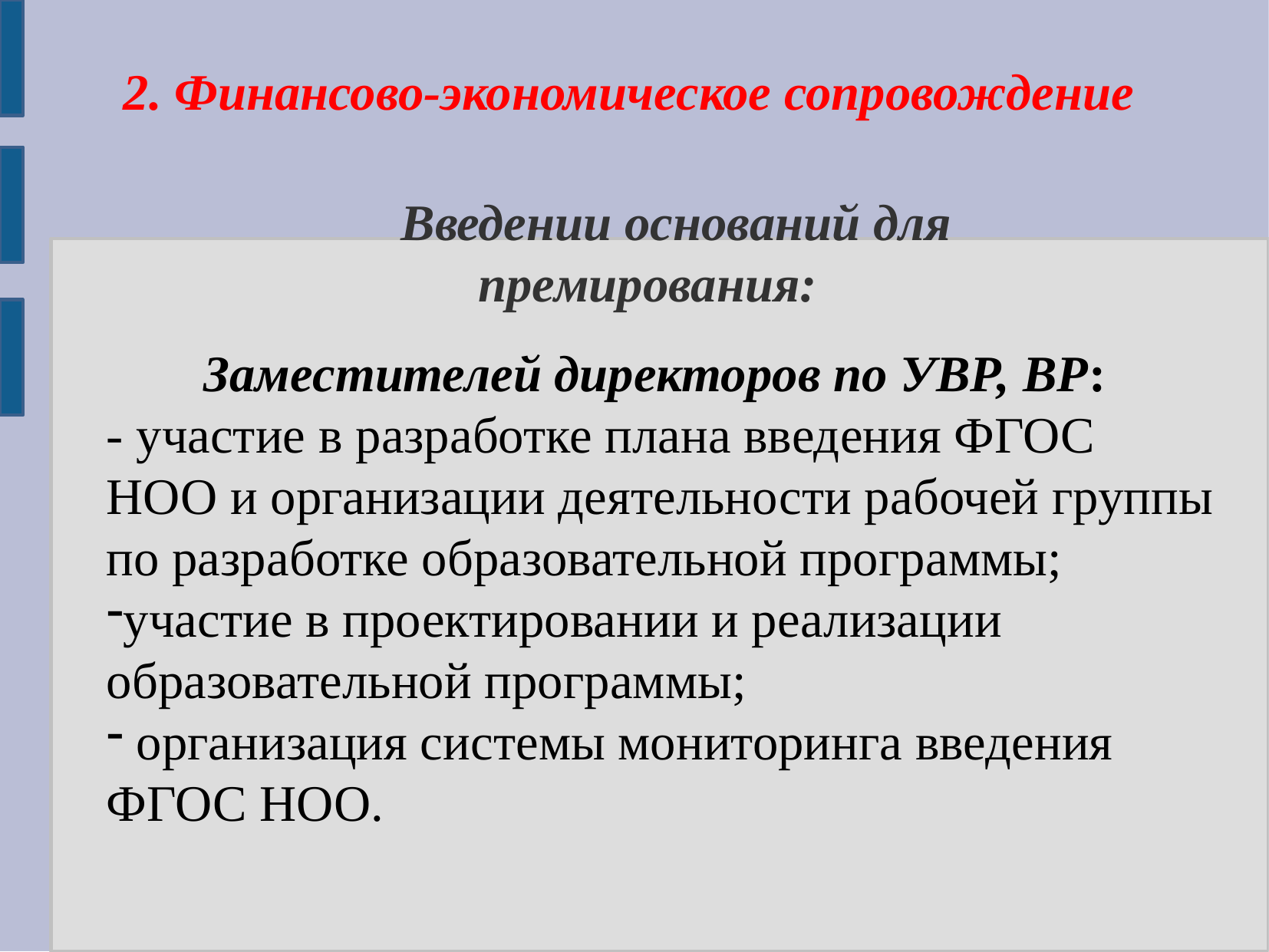

2. Финансово-экономическое сопровождение
Введении оснований для премирования:
Заместителей директоров по УВР, ВР:
- участие в разработке плана введения ФГОС НОО и организации деятельности рабочей группы по разработке образовательной программы;
участие в проектировании и реализации  образовательной программы;
 организация системы мониторинга введения ФГОС НОО.